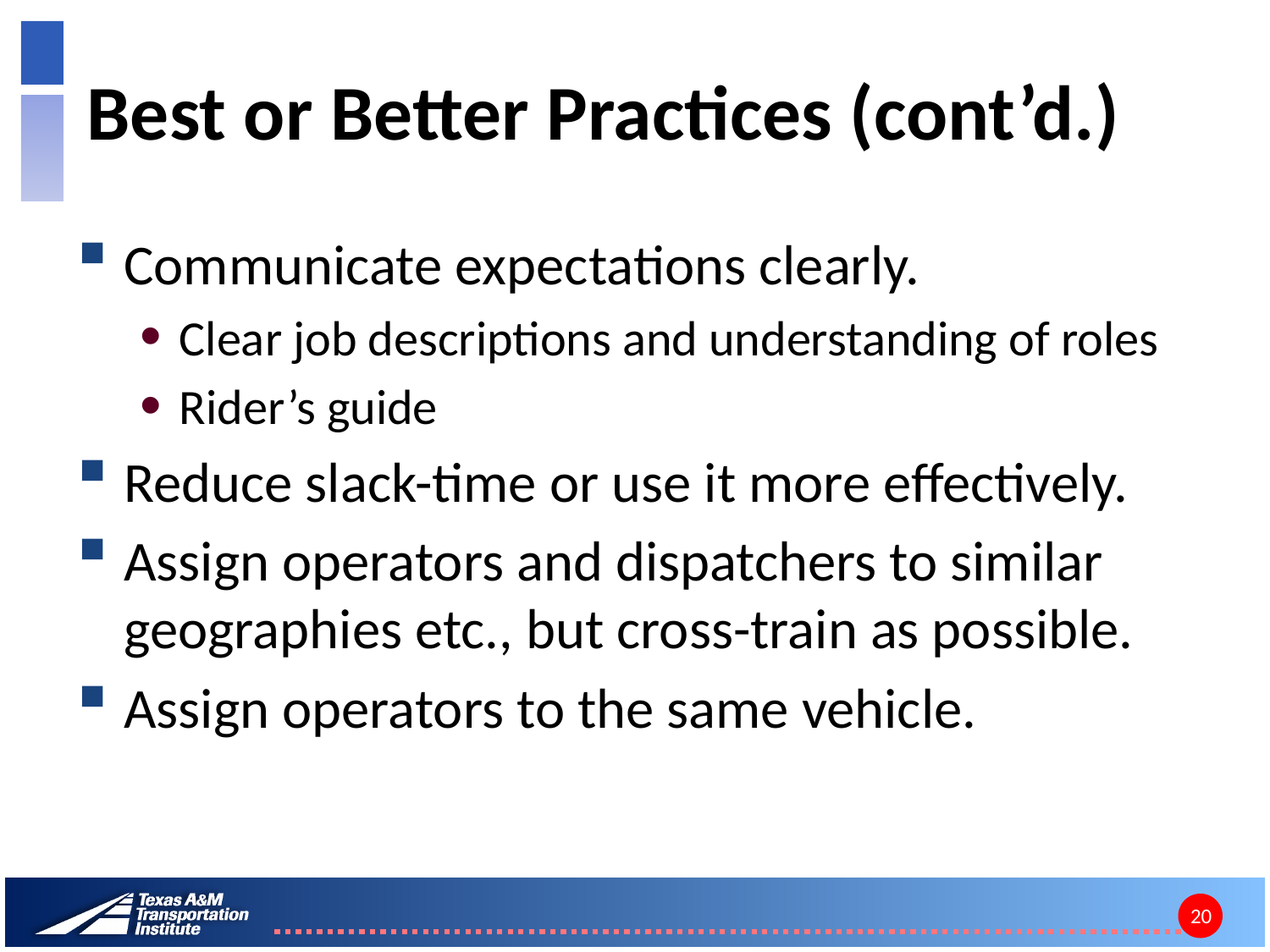

# Best or Better Practices (cont’d.)
Communicate expectations clearly.
Clear job descriptions and understanding of roles
Rider’s guide
Reduce slack-time or use it more effectively.
Assign operators and dispatchers to similar geographies etc., but cross-train as possible.
Assign operators to the same vehicle.
20